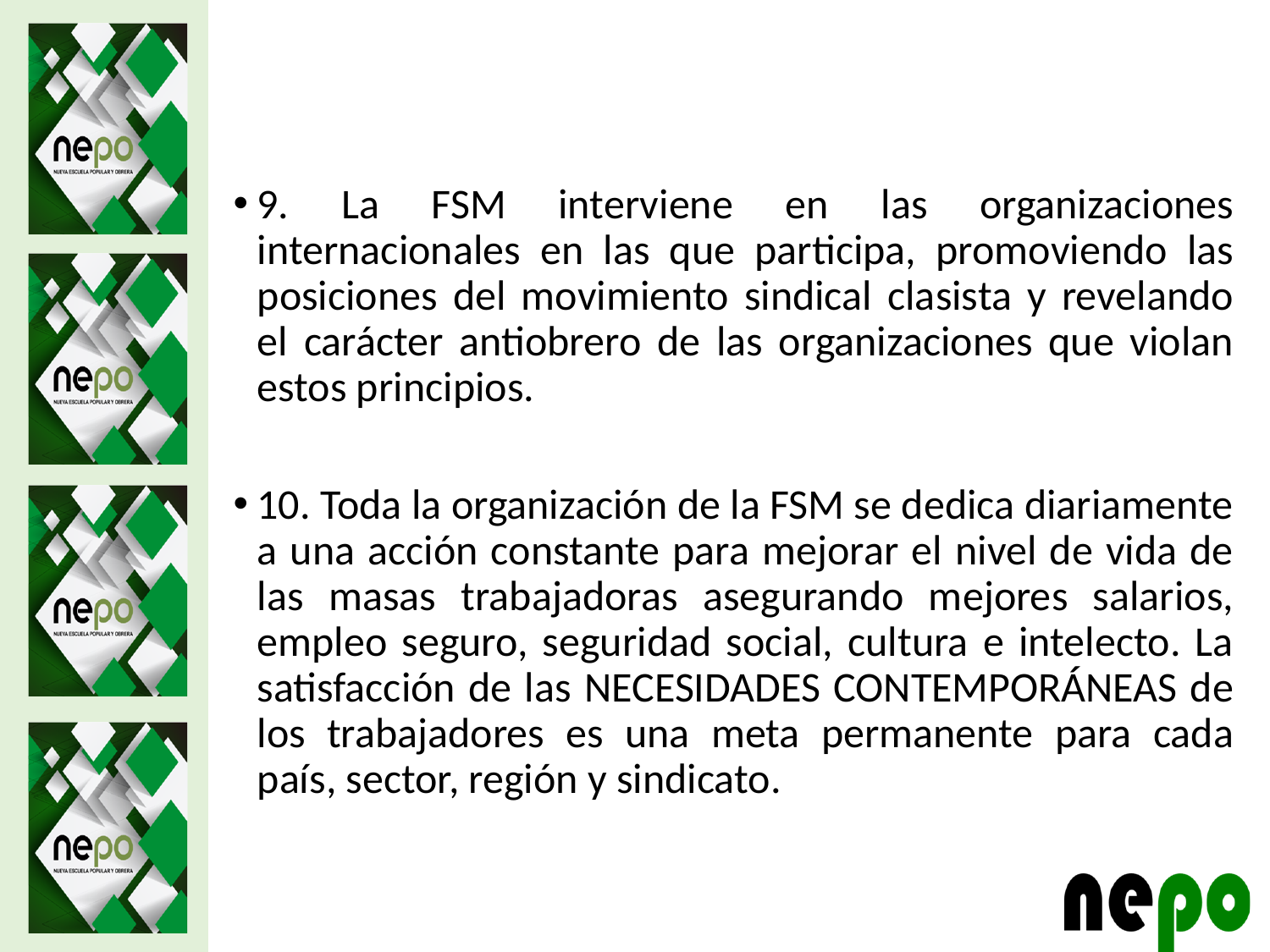

9. La FSM interviene en las organizaciones internacionales en las que participa, promoviendo las posiciones del movimiento sindical clasista y revelando el carácter antiobrero de las organizaciones que violan estos principios.

10. Toda la organización de la FSM se dedica diariamente a una acción constante para mejorar el nivel de vida de las masas trabajadoras asegurando mejores salarios, empleo seguro, seguridad social, cultura e intelecto. La satisfacción de las NECESIDADES CONTEMPORÁNEAS de los trabajadores es una meta permanente para cada país, sector, región y sindicato.